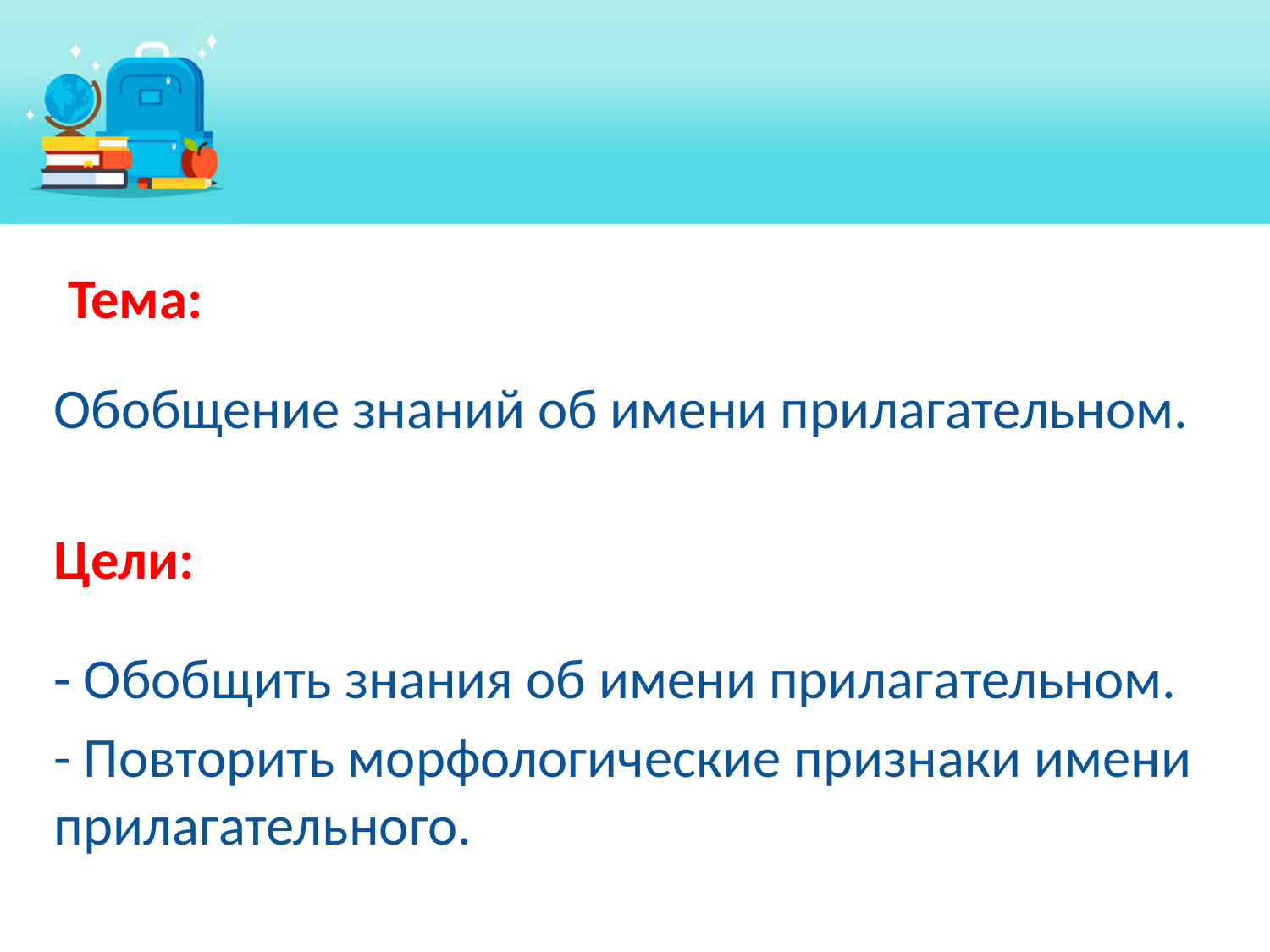

Тема:
Обобщение знаний об имени прилагательном.

Цели:

- Обобщить знания об имени прилагательном.
- Повторить морфологические признаки имени прилагательного.